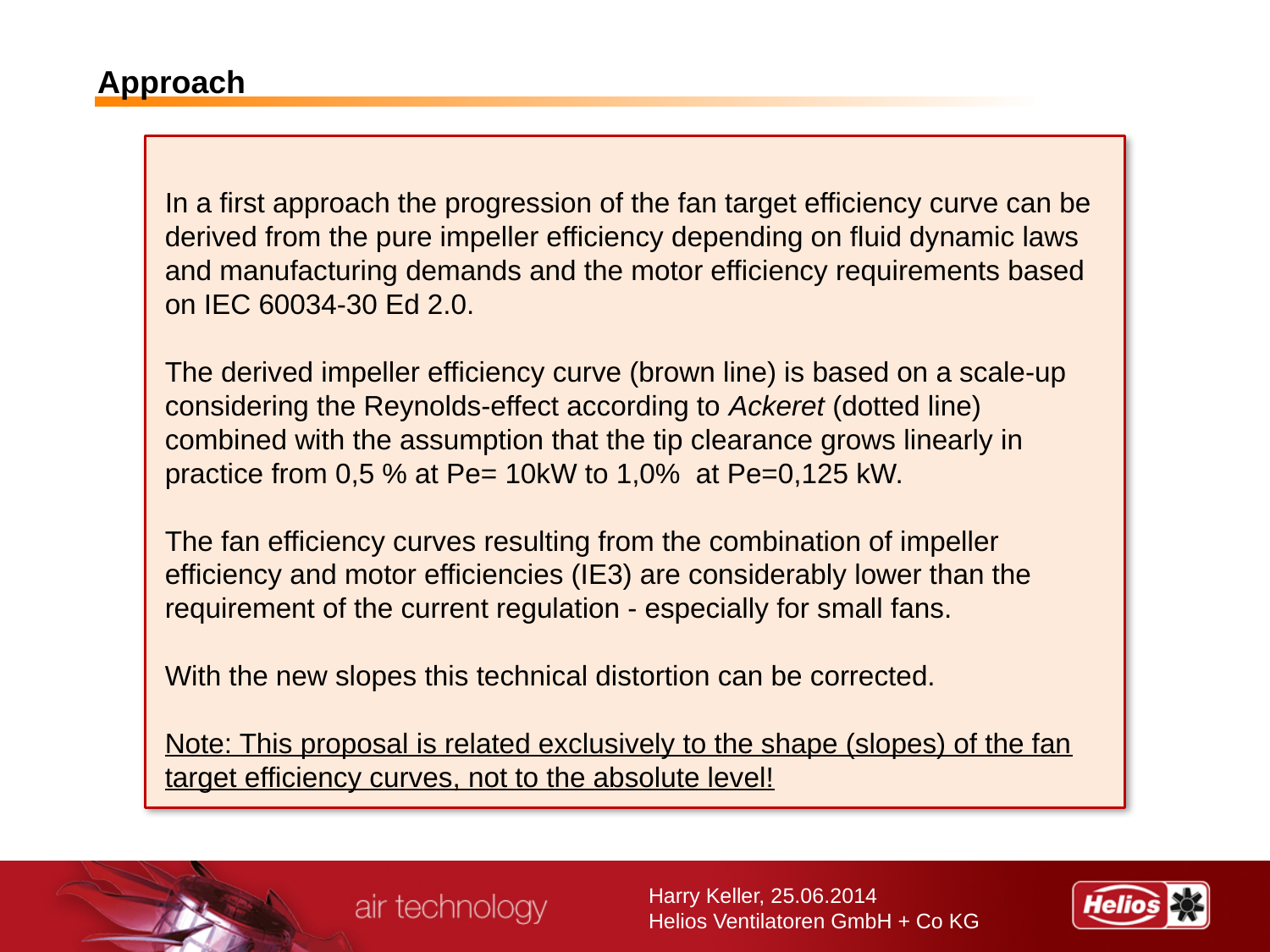

Approach

In a first approach the progression of the fan target efficiency curve can be derived from the pure impeller efficiency depending on fluid dynamic laws and manufacturing demands and the motor efficiency requirements based on IEC 60034-30 Ed 2.0.

The derived impeller efficiency curve (brown line) is based on a scale-up considering the Reynolds-effect according to Ackeret (dotted line) combined with the assumption that the tip clearance grows linearly in practice from 0,5 % at Pe= 10kW to 1,0%  at Pe=0,125 kW.

The fan efficiency curves resulting from the combination of impeller efficiency and motor efficiencies (IE3) are considerably lower than the  requirement of the current regulation - especially for small fans.

With the new slopes this technical distortion can be corrected.

Note: This proposal is related exclusively to the shape (slopes) of the fan target efficiency curves, not to the absolute level!